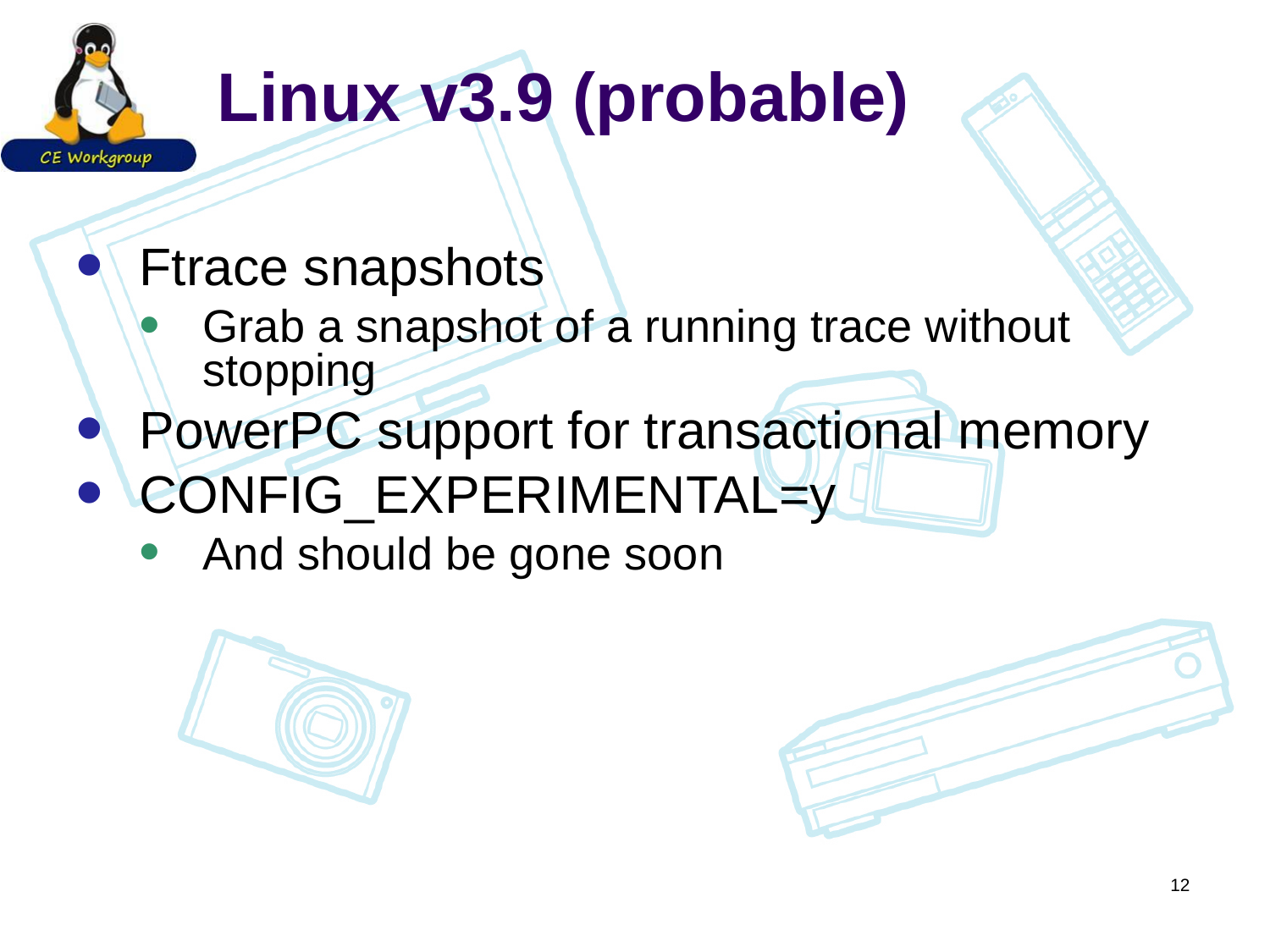

# Linux v3.9 (probable)
Ftrace snapshots
Grab a snapshot of a running trace without stopping
PowerPC support for transactional memory
CONFIG_EXPERIMENTAL=y
And should be gone soon
12